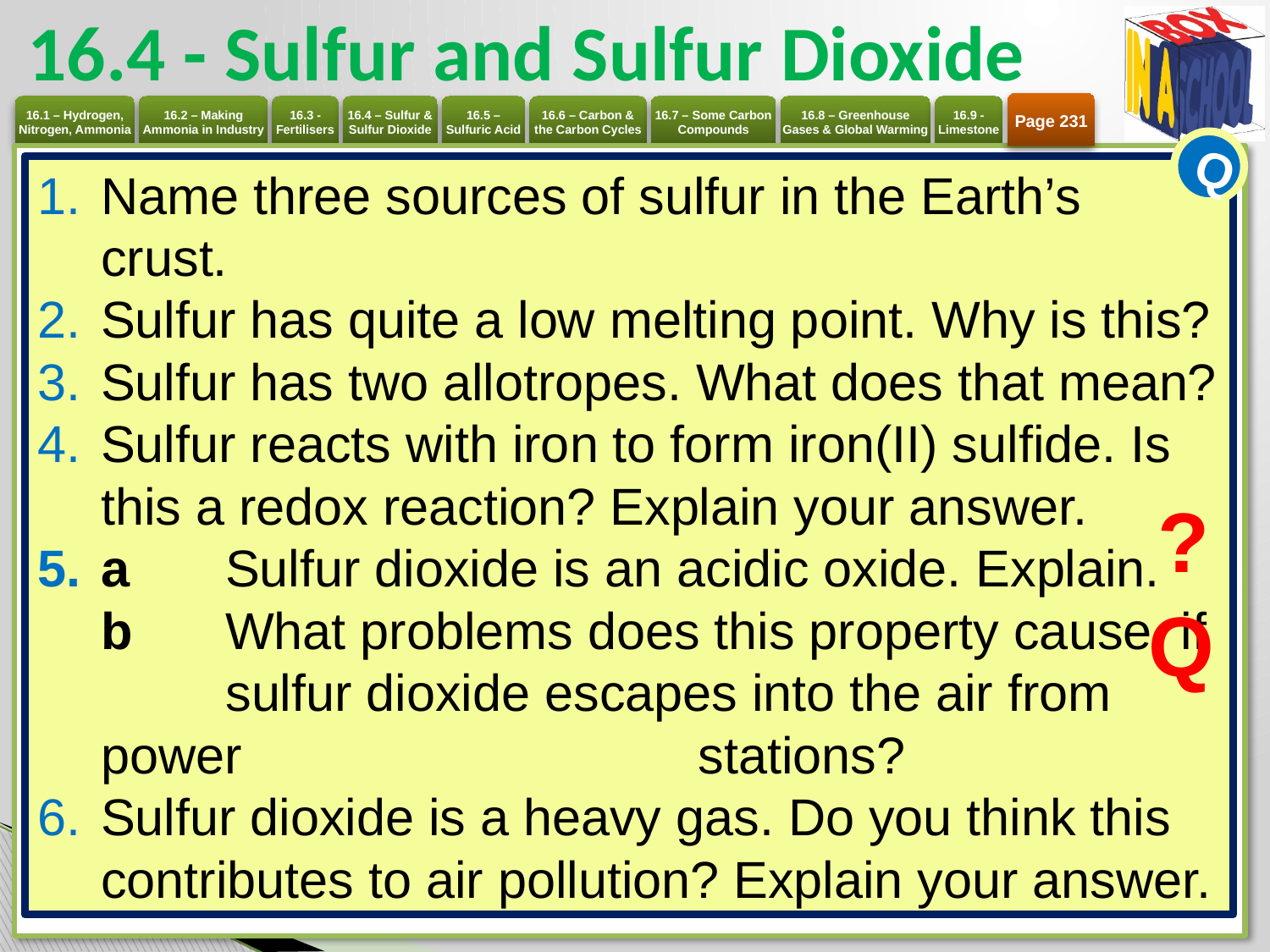

# 16.4 - Sulfur and Sulfur Dioxide
Page 231
Q
Name three sources of sulfur in the Earth’s crust.
Sulfur has quite a low melting point. Why is this?
Sulfur has two allotropes. What does that mean?
Sulfur reacts with iron to form iron(II) sulfide. Is this a redox reaction? Explain your answer.
a 	Sulfur dioxide is an acidic oxide. Explain.
b 	What problems does this property cause, if 	sulfur dioxide escapes into the air from power 	stations?
Sulfur dioxide is a heavy gas. Do you think this contributes to air pollution? Explain your answer.
?
Q